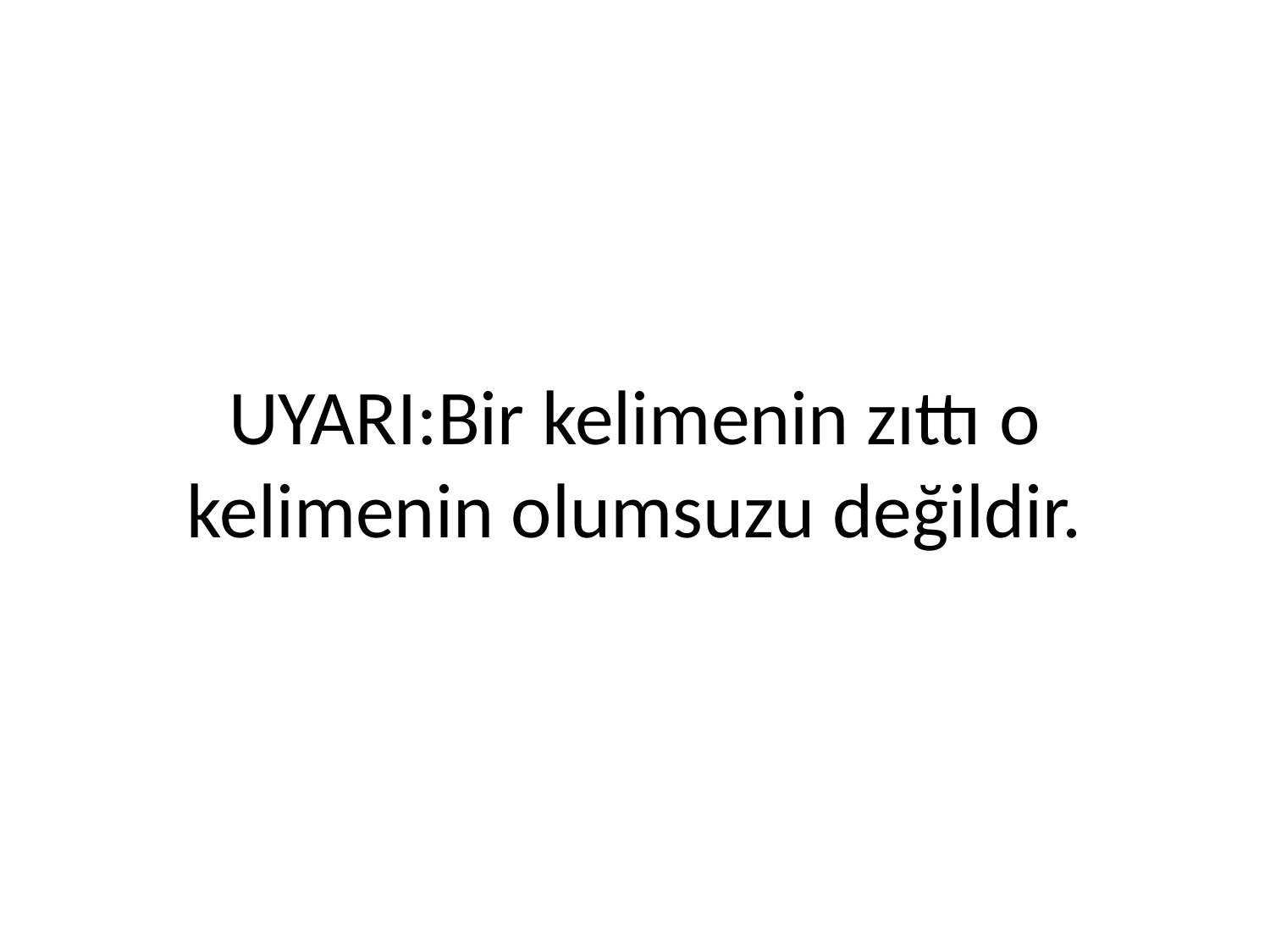

# UYARI:Bir kelimenin zıttı o kelimenin olumsuzu değildir.